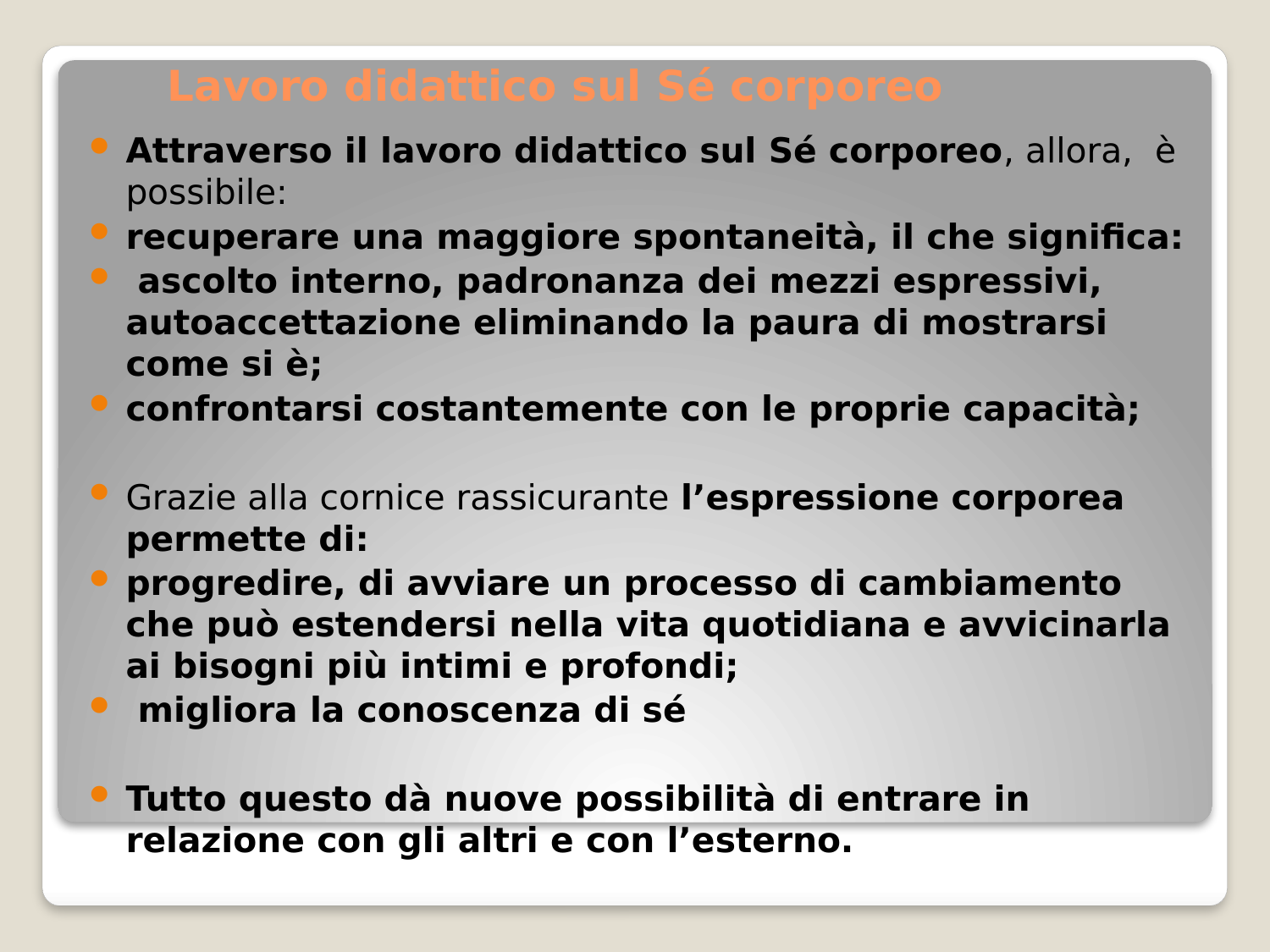

# Lavoro didattico sul Sé corporeo
Attraverso il lavoro didattico sul Sé corporeo, allora,  è possibile:
recuperare una maggiore spontaneità, il che significa:
 ascolto interno, padronanza dei mezzi espressivi, autoaccettazione eliminando la paura di mostrarsi come si è;
confrontarsi costantemente con le proprie capacità;

Grazie alla cornice rassicurante l’espressione corporea permette di:
progredire, di avviare un processo di cambiamento che può estendersi nella vita quotidiana e avvicinarla ai bisogni più intimi e profondi;
 migliora la conoscenza di sé

Tutto questo dà nuove possibilità di entrare in relazione con gli altri e con l’esterno.